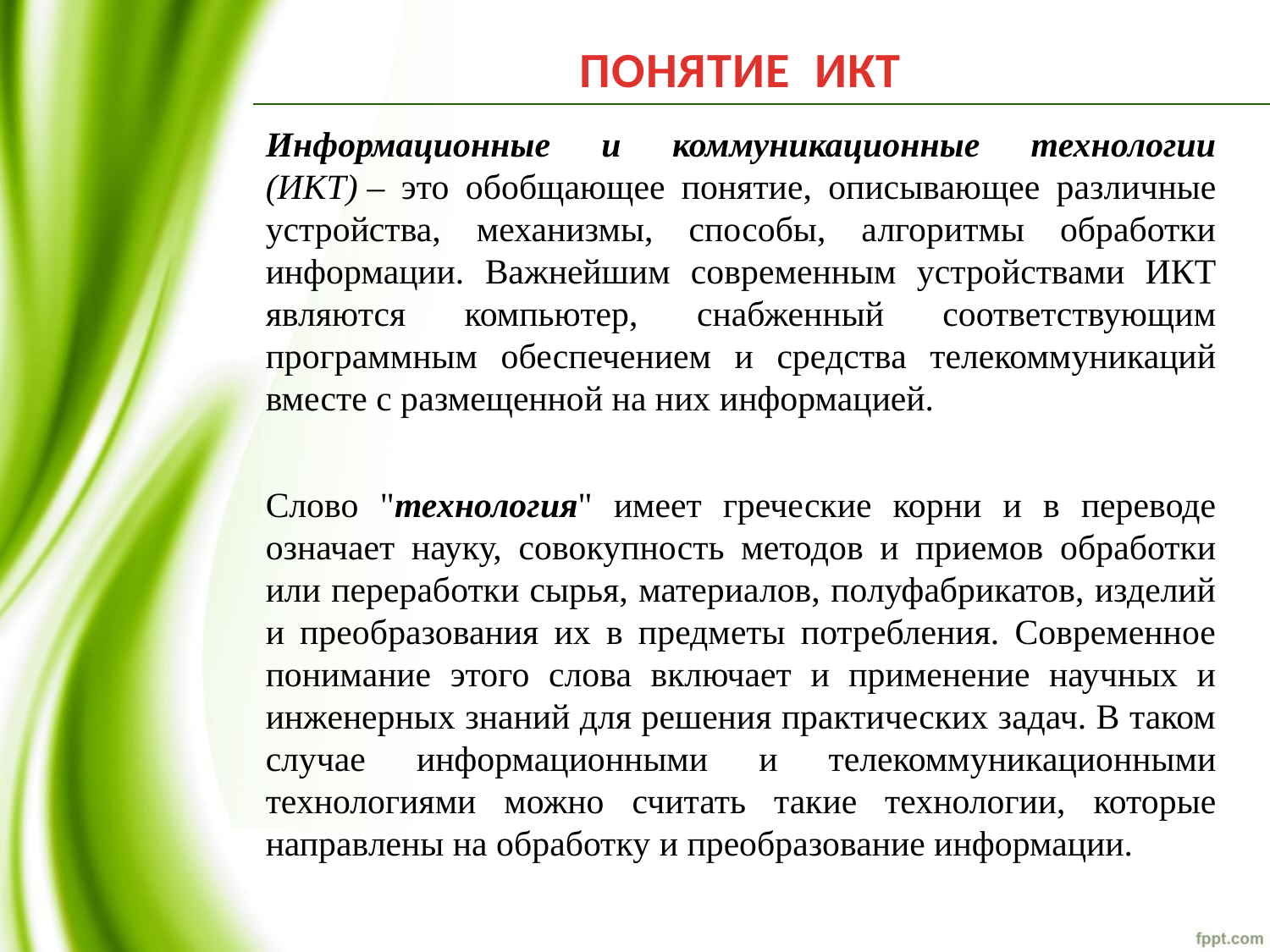

ПОНЯТИЕ  ИКТ
Информационные и коммуникационные технологии (ИКТ) – это обобщающее понятие, описывающее различные устройства, механизмы, способы, алгоритмы обработки информации. Важнейшим современным устройствами ИКТ являются компьютер, снабженный соответствующим программным обеспечением и средства телекоммуникаций вместе с размещенной на них информацией.
Слово "технология" имеет греческие корни и в переводе означает науку, совокупность методов и приемов обработки или переработки сырья, материалов, полуфабрикатов, изделий и преобразования их в предметы потребления. Современное понимание этого слова включает и применение научных и инженерных знаний для решения практических задач. В таком случае информационными и телекоммуникационными технологиями можно считать такие технологии, которые направлены на обработку и преобразование информации.